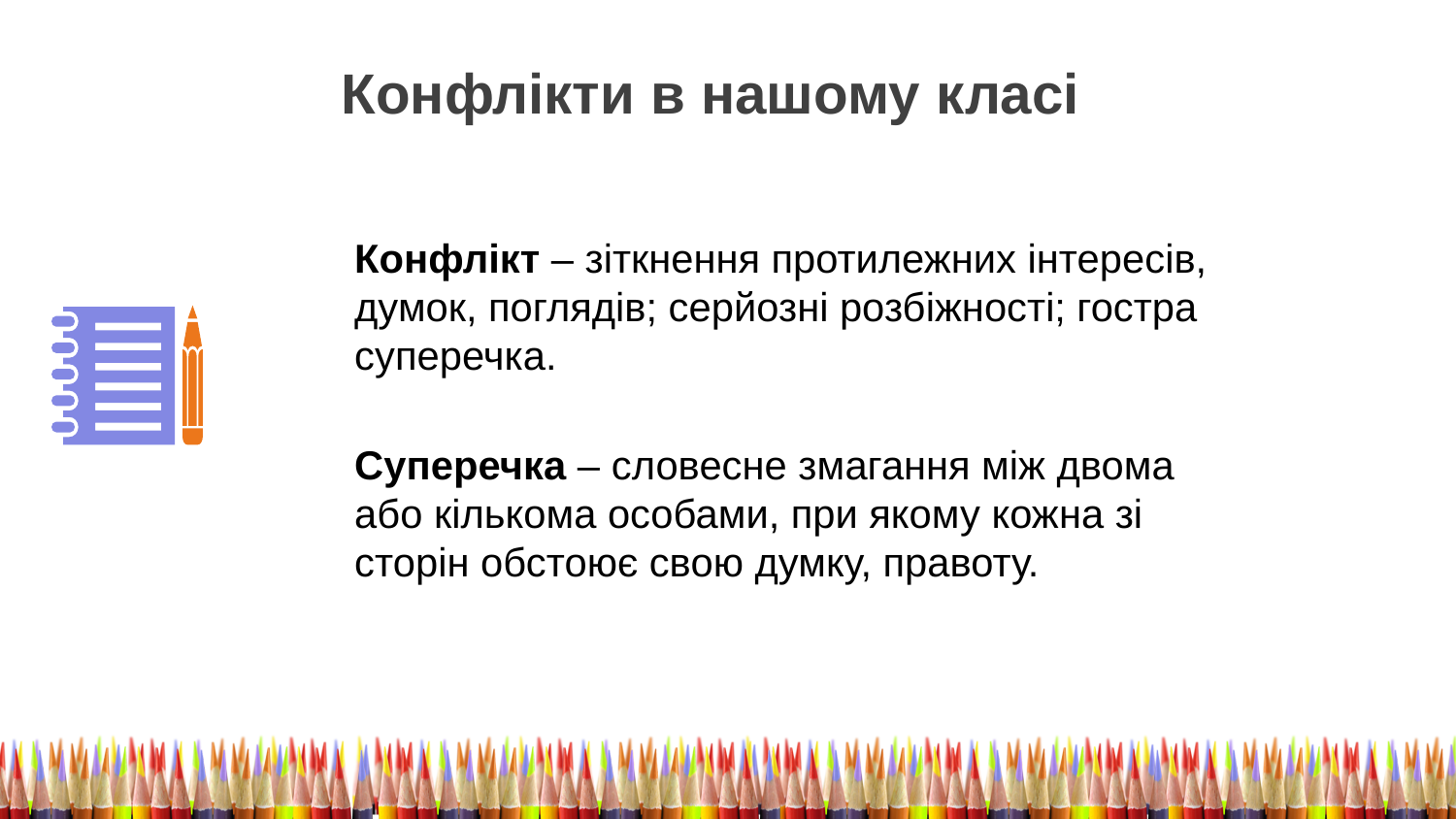

Конфлікти в нашому класі
Конфлікт – зіткнення протилежних інтересів,
думок, поглядів; серйозні розбіжності; гостра
суперечка.

Суперечка – словесне змагання між двома або кількома особами, при якому кожна зі
сторін обстоює свою думку, правоту.